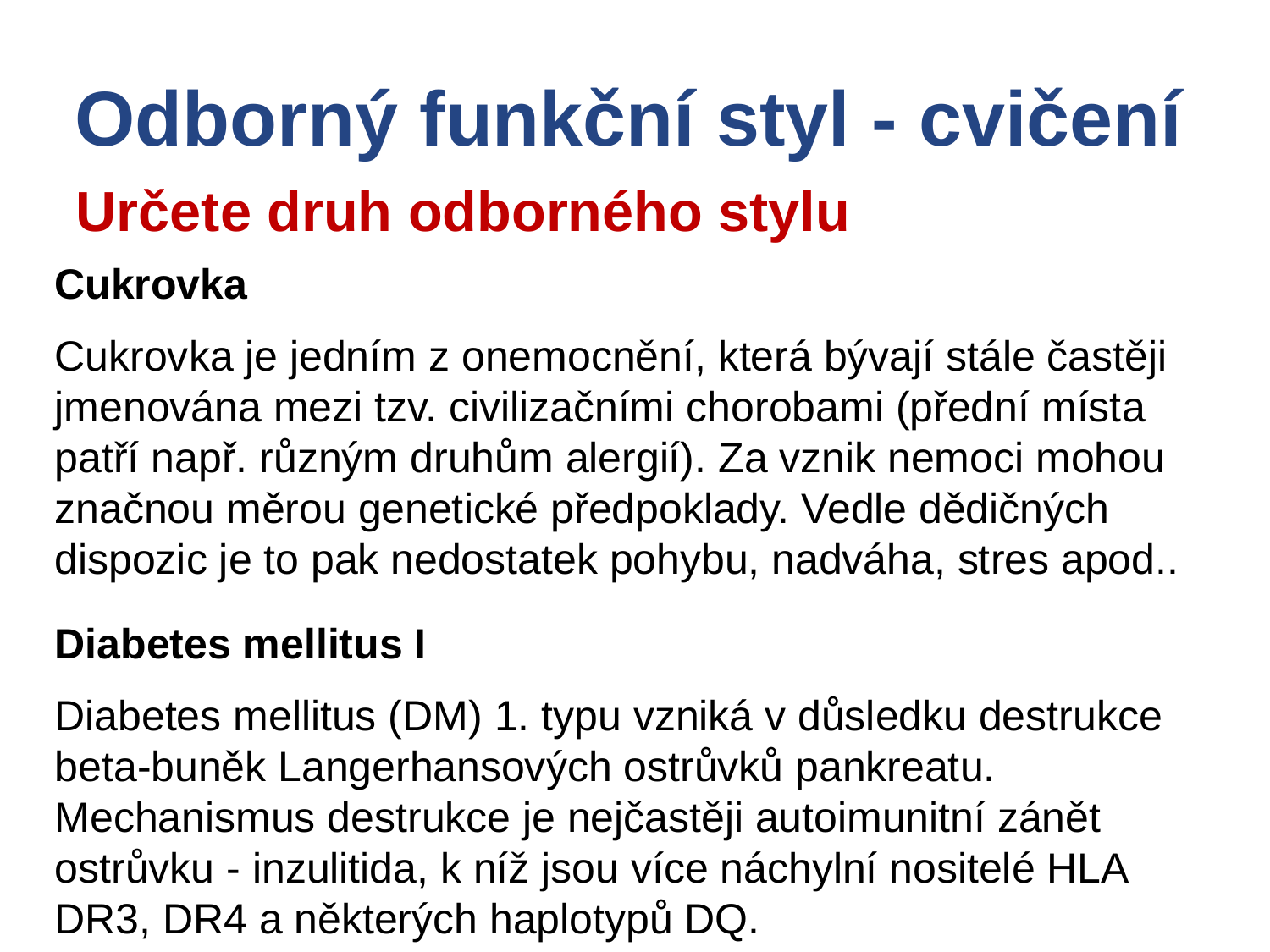

Odborný funkční styl - cvičení
Určete druh odborného stylu
Cukrovka
Cukrovka je jedním z onemocnění, která bývají stále častěji jmenována mezi tzv. civilizačními chorobami (přední místa patří např. různým druhům alergií). Za vznik nemoci mohou značnou měrou genetické předpoklady. Vedle dědičných dispozic je to pak nedostatek pohybu, nadváha, stres apod..
Diabetes mellitus I
Diabetes mellitus (DM) 1. typu vzniká v důsledku destrukce beta-buněk Langerhansových ostrůvků pankreatu. Mechanismus destrukce je nejčastěji autoimunitní zánět ostrůvku - inzulitida, k níž jsou více náchylní nositelé HLA DR3, DR4 a některých haplotypů DQ.